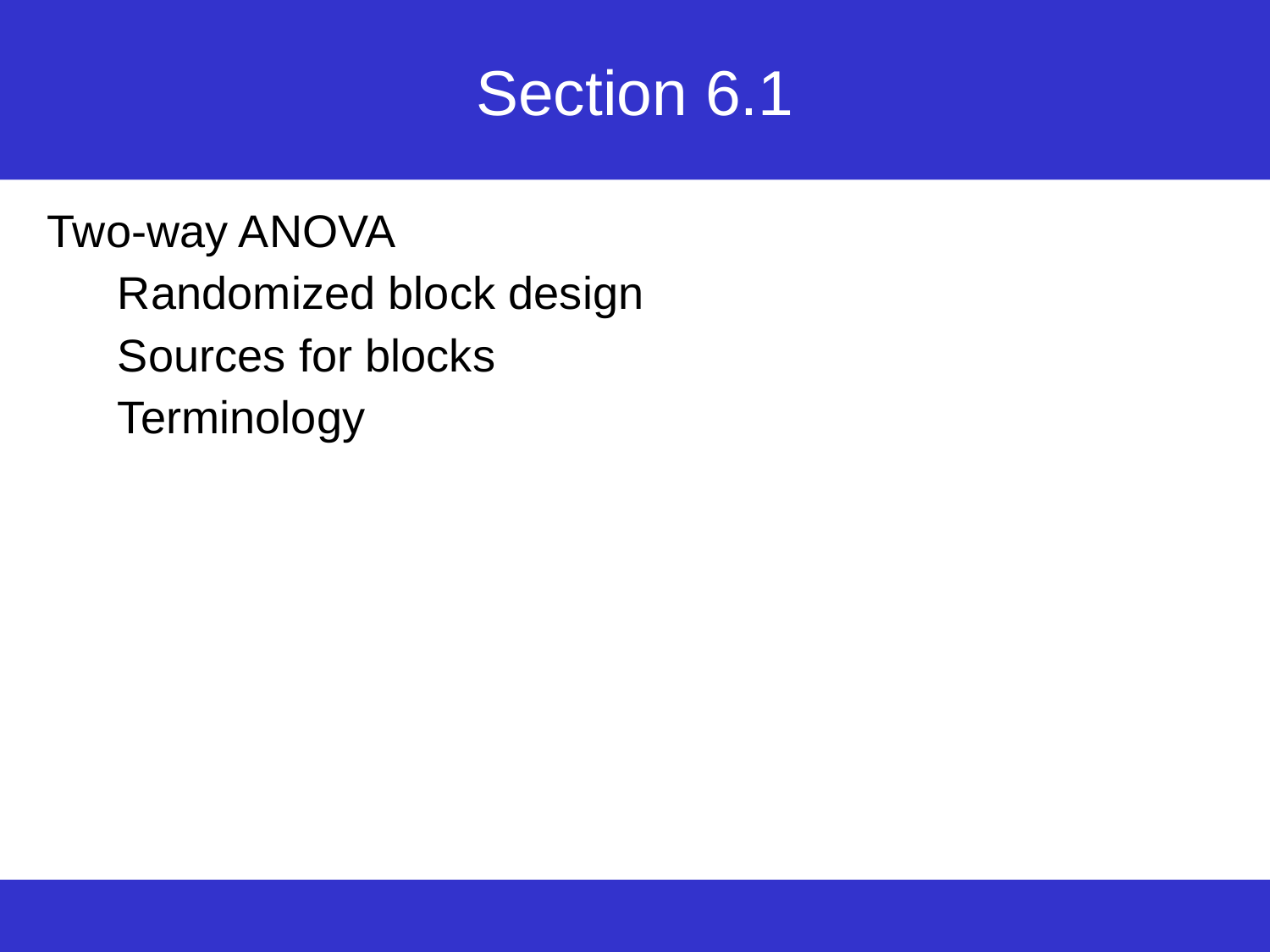

# Section 6.1
Two-way ANOVA
Randomized block design
Sources for blocks
Terminology